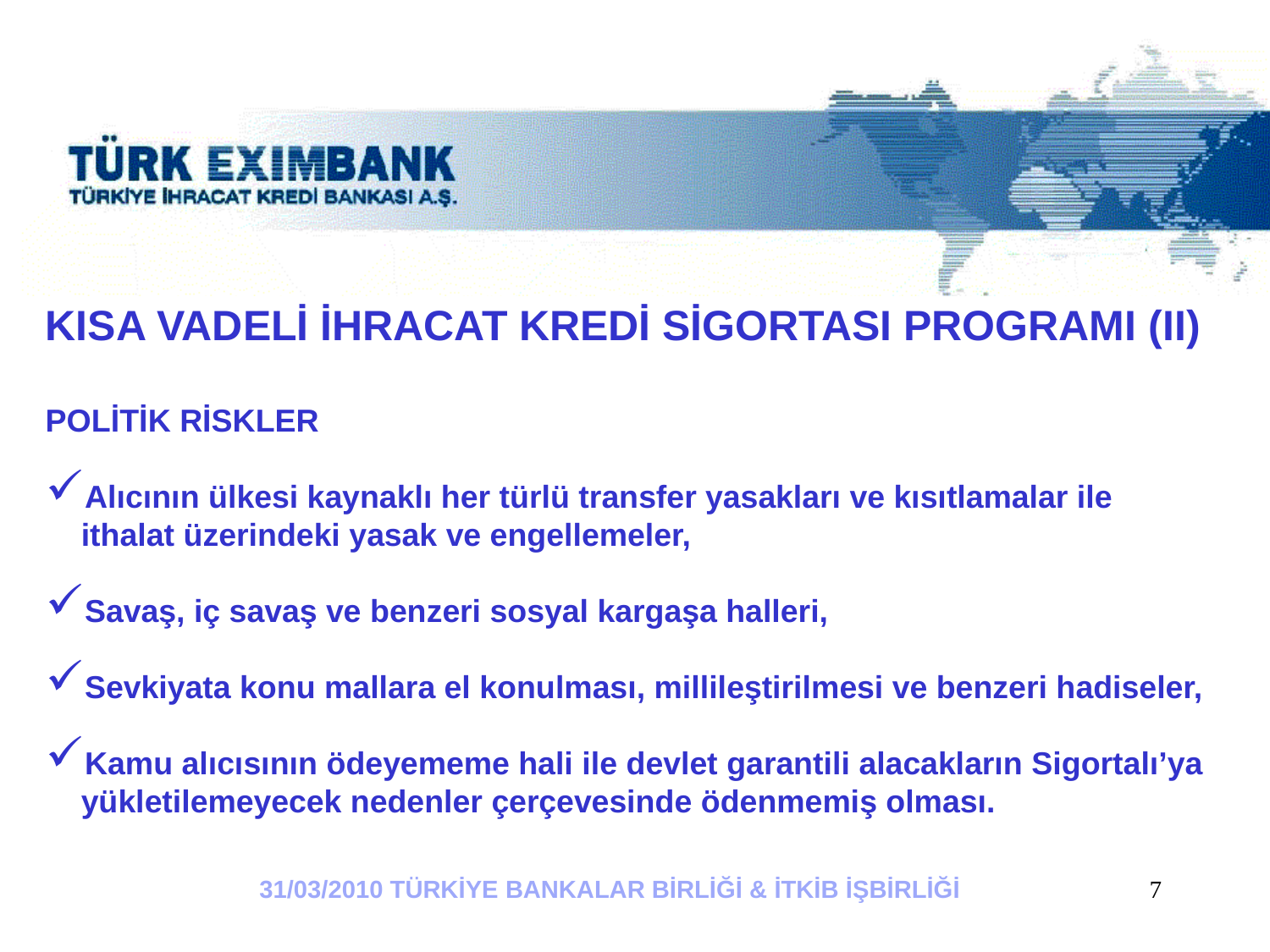

KISA VADELİ İHRACAT KREDİ SİGORTASI PROGRAMI (II)

POLİTİK RİSKLER

Alıcının ülkesi kaynaklı her türlü transfer yasakları ve kısıtlamalar ile
    ithalat üzerindeki yasak ve engellemeler,

Savaş, iç savaş ve benzeri sosyal kargaşa halleri,

Sevkiyata konu mallara el konulması, millileştirilmesi ve benzeri hadiseler,

Kamu alıcısının ödeyememe hali ile devlet garantili alacakların Sigortalı’ya
    yükletilemeyecek nedenler çerçevesinde ödenmemiş olması.
31/03/2010 TÜRKİYE BANKALAR BİRLİĞİ & İTKİB İŞBİRLİĞİ
7